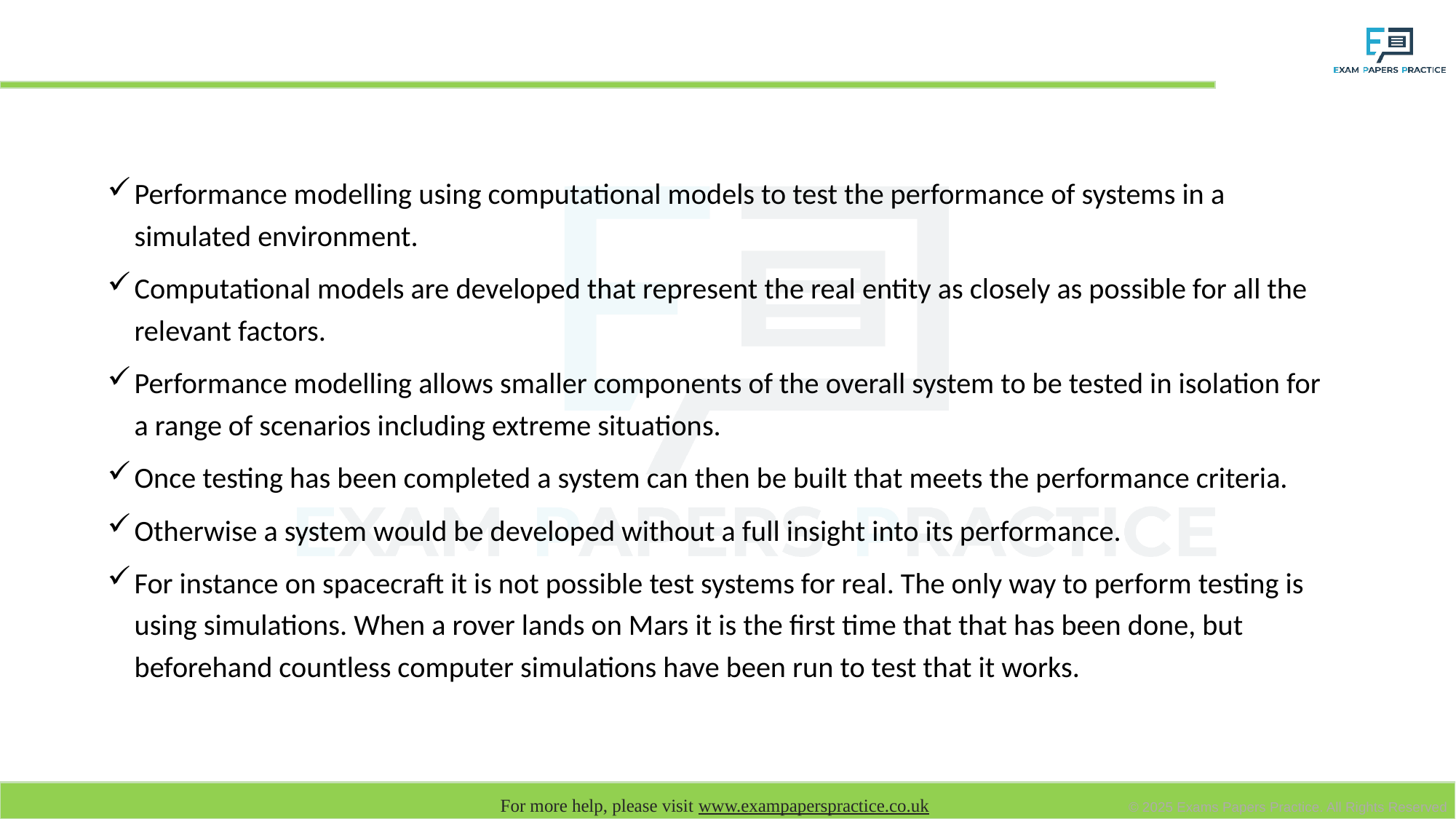

# Performance modelling
Performance modelling using computational models to test the performance of systems in a simulated environment.
Computational models are developed that represent the real entity as closely as possible for all the relevant factors.
Performance modelling allows smaller components of the overall system to be tested in isolation for a range of scenarios including extreme situations.
Once testing has been completed a system can then be built that meets the performance criteria.
Otherwise a system would be developed without a full insight into its performance.
For instance on spacecraft it is not possible test systems for real. The only way to perform testing is using simulations. When a rover lands on Mars it is the first time that that has been done, but beforehand countless computer simulations have been run to test that it works.